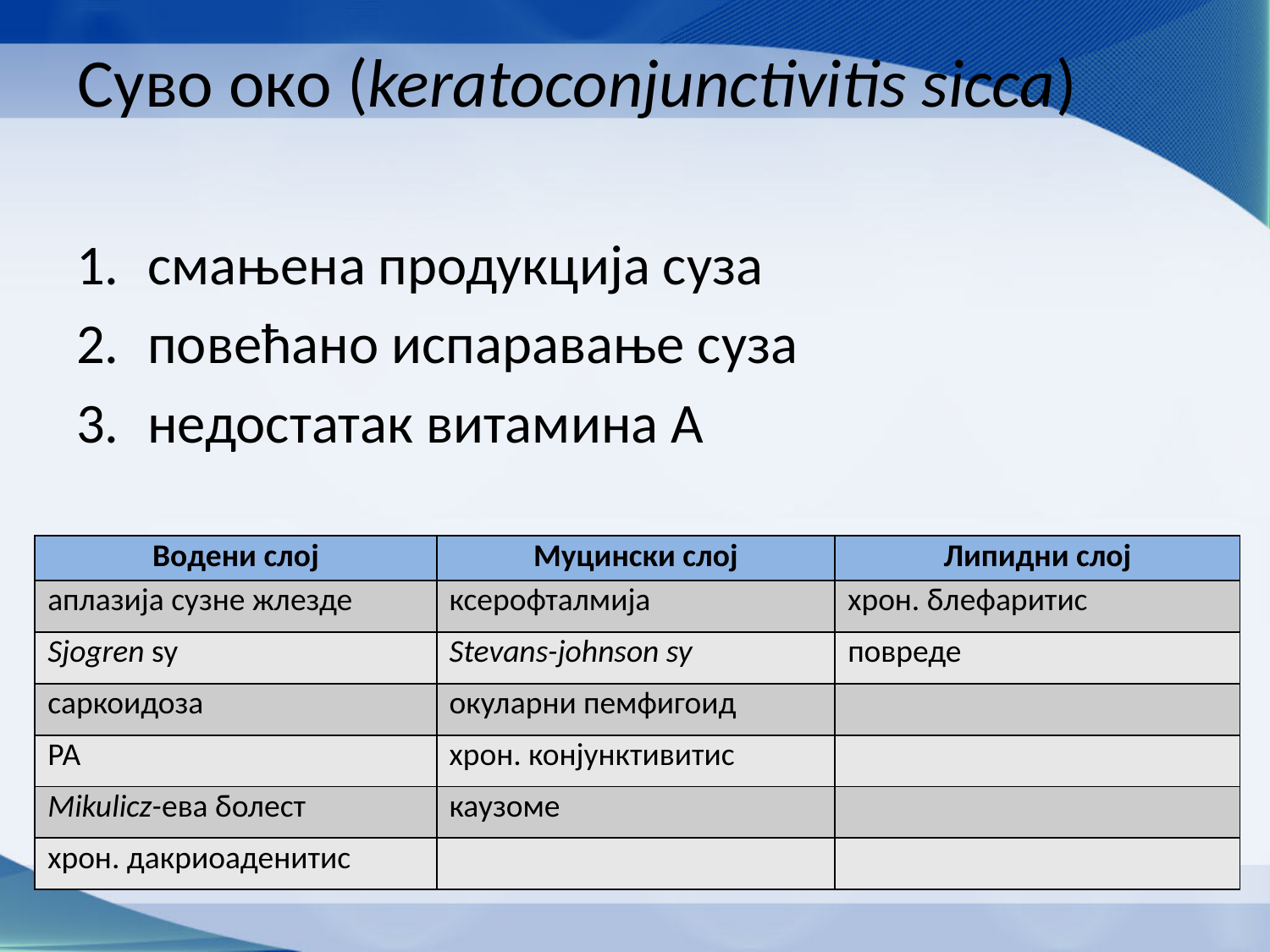

# Суво око (keratoconjunctivitis sicca)
смањена продукција суза
повећано испаравање суза
недостатак витамина А
| Водени слој | Муцински слој | Липидни слој |
| --- | --- | --- |
| аплазија сузне жлезде | ксерофталмија | хрон. блефаритис |
| Sjogren sy | Stevans-johnson sy | повреде |
| саркоидоза | окуларни пемфигоид |  |
| РА | хрон. конјунктивитис |  |
| Mikulicz-ева болест | каузоме |  |
| хрон. дакриоаденитис |  |  |